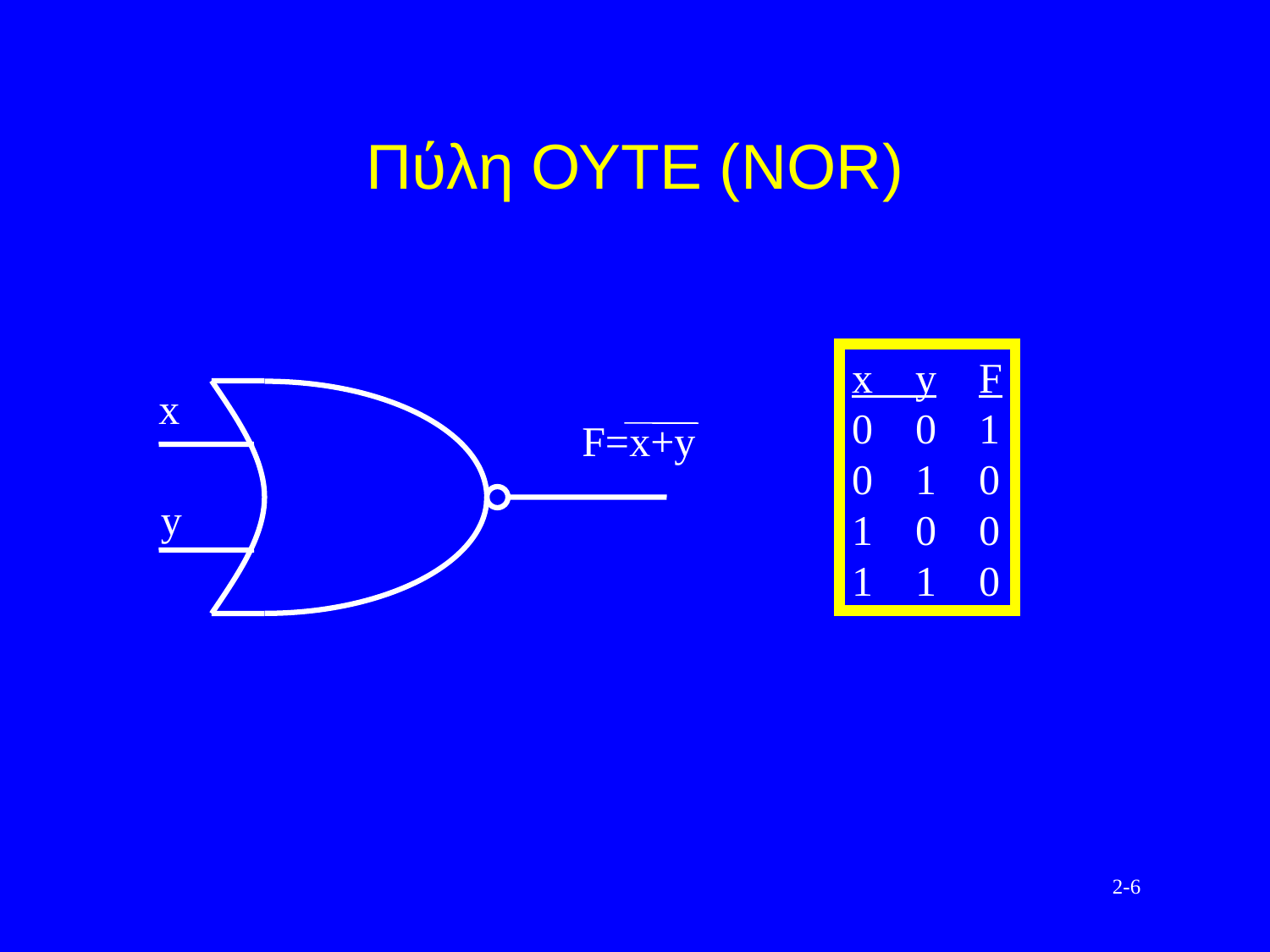

# Πύλη ΟΥΤΕ (NOR)
x    y	F
0    0	1
0    1	0
1    0	0
1    1	0
x

F=x+y

y